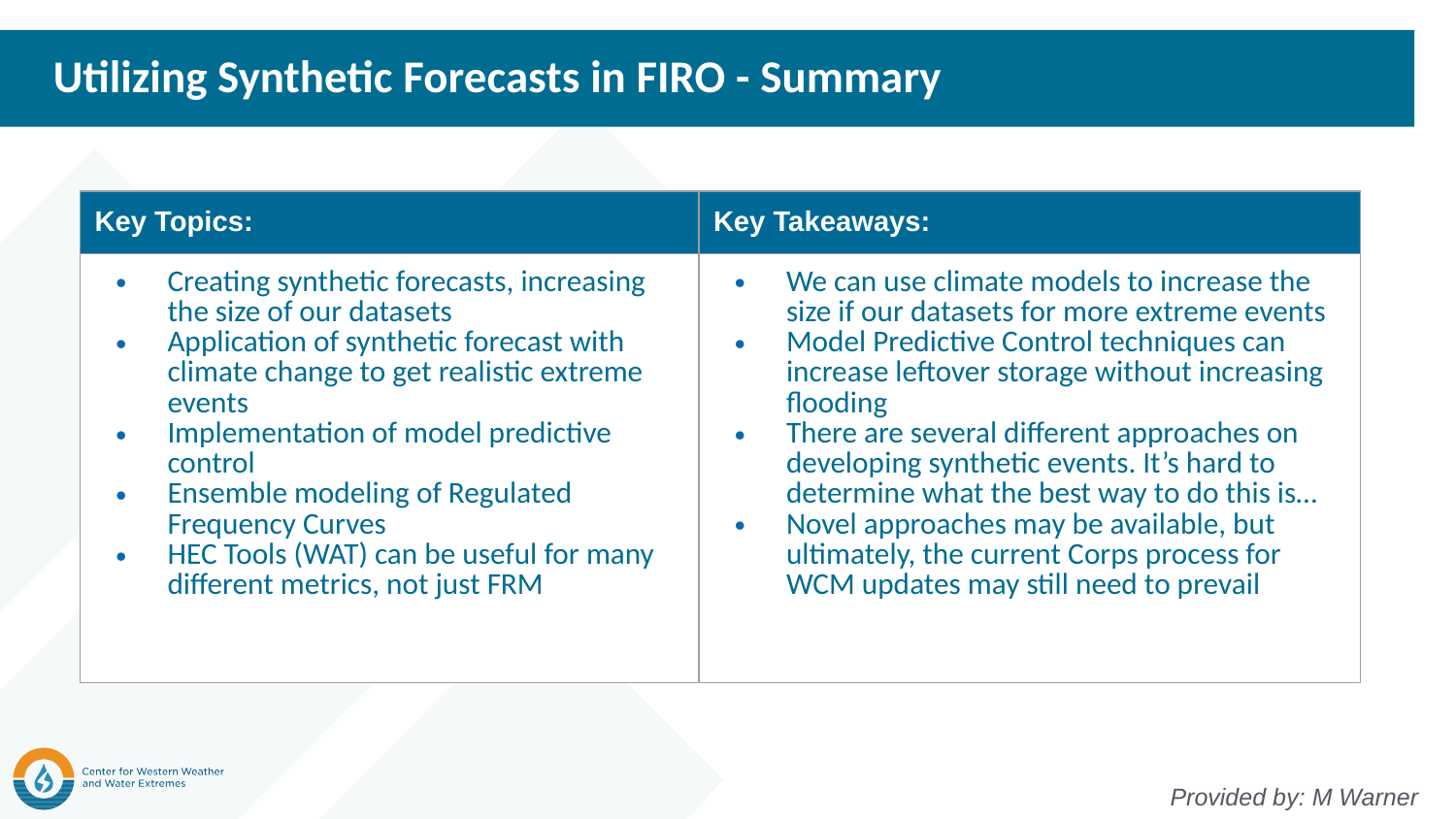

# Utilizing Synthetic Forecasts in FIRO - Summary
| Key Topics: | Key Takeaways: |
| --- | --- |
| Creating synthetic forecasts, increasing the size of our datasets Application of synthetic forecast with climate change to get realistic extreme events Implementation of model predictive control Ensemble modeling of Regulated Frequency Curves HEC Tools (WAT) can be useful for many different metrics, not just FRM | We can use climate models to increase the size if our datasets for more extreme events Model Predictive Control techniques can increase leftover storage without increasing flooding There are several different approaches on developing synthetic events. It’s hard to determine what the best way to do this is… Novel approaches may be available, but ultimately, the current Corps process for WCM updates may still need to prevail |
Provided by: M Warner